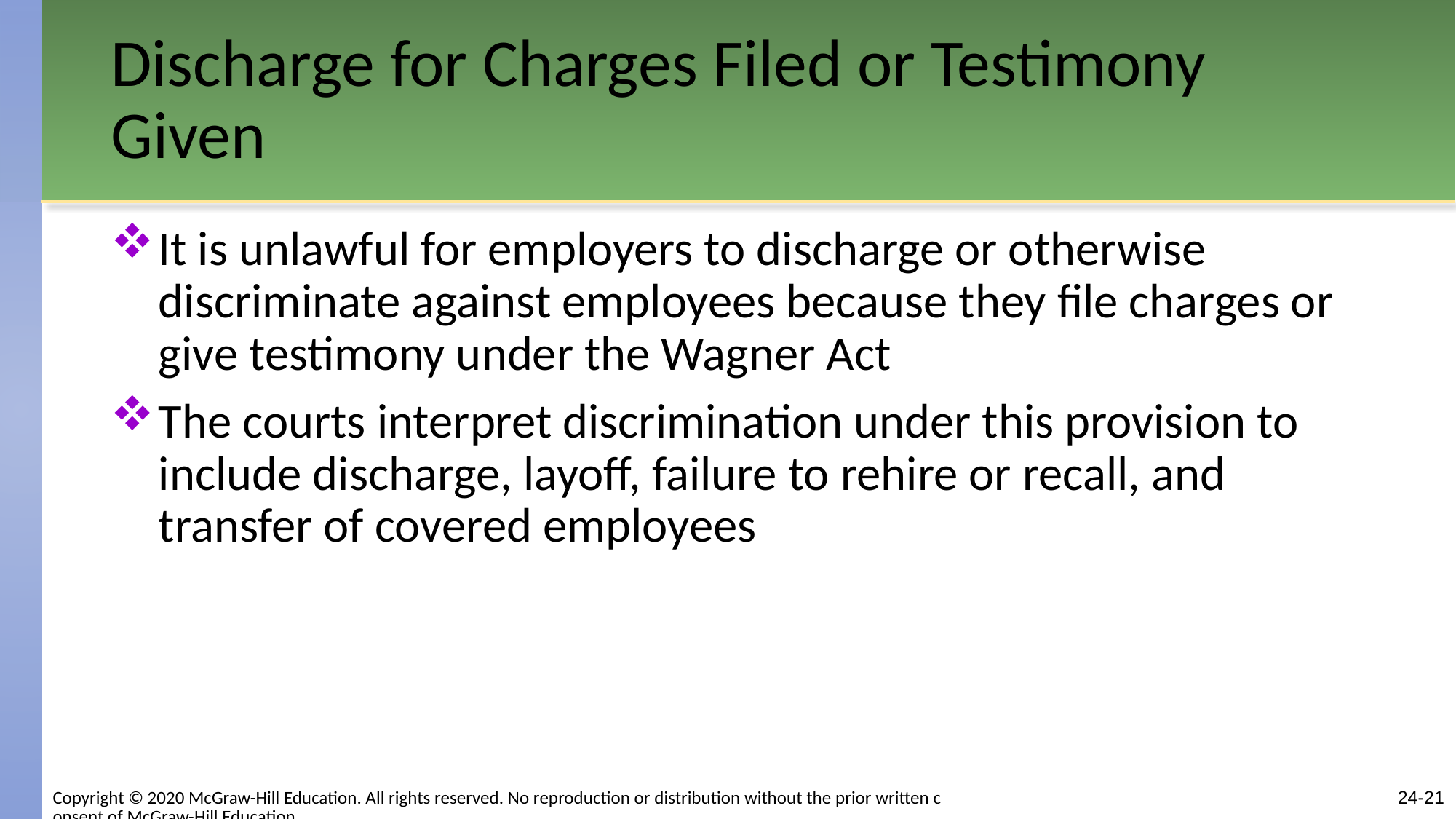

# Discharge for Charges Filed or Testimony Given
It is unlawful for employers to discharge or otherwise discriminate against employees because they file charges or give testimony under the Wagner Act
The courts interpret discrimination under this provision to include discharge, layoff, failure to rehire or recall, and transfer of covered employees
Copyright © 2020 McGraw-Hill Education. All rights reserved. No reproduction or distribution without the prior written consent of McGraw-Hill Education.
24-21